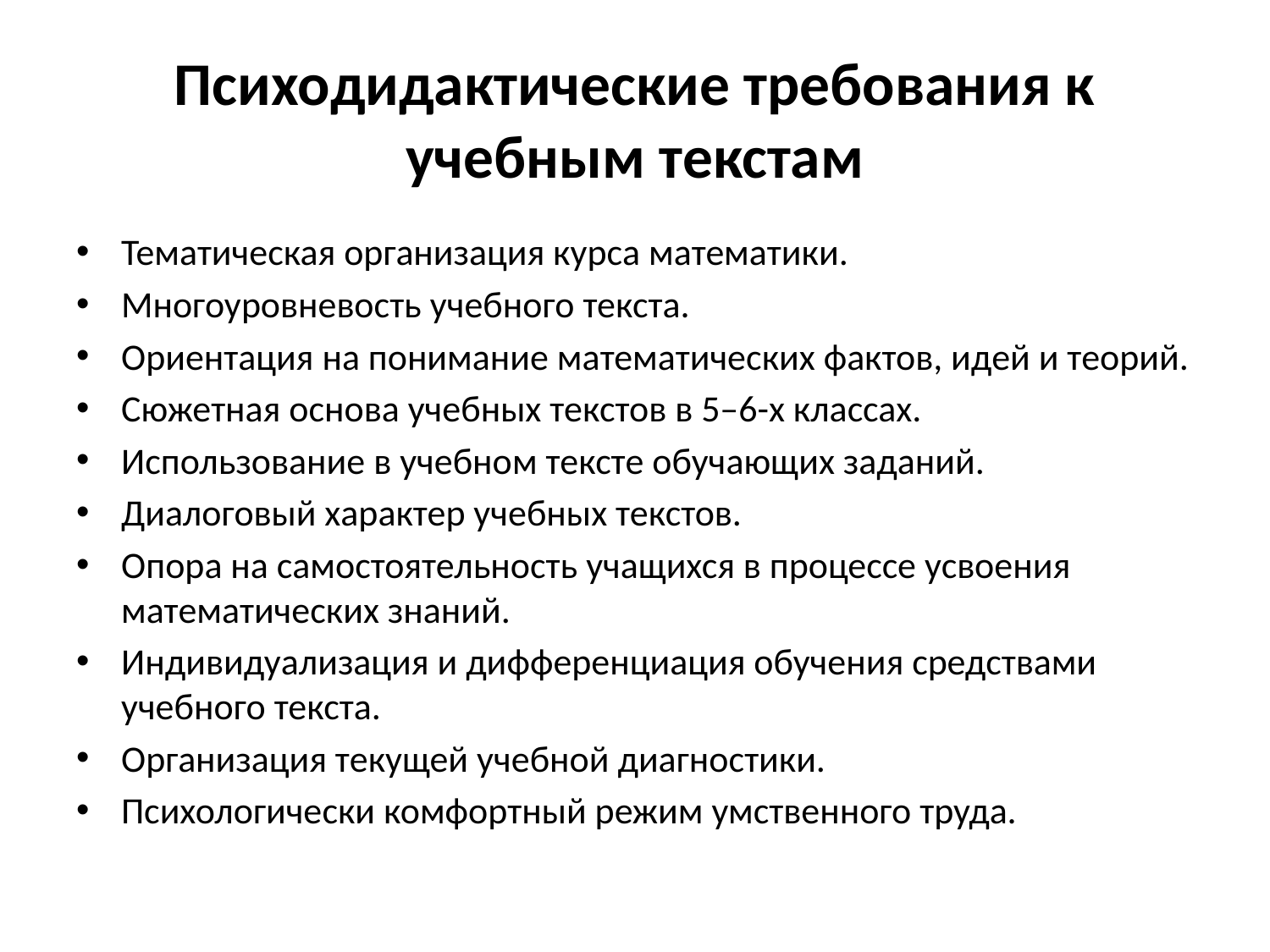

# Психодидактические требования к учебным текстам
Тематическая организация курса математики.
Многоуровневость учебного текста.
Ориентация на понимание математических фактов, идей и теорий.
Сюжетная основа учебных текстов в 5–6-х классах.
Использование в учебном тексте обучающих заданий.
Диалоговый характер учебных текстов.
Опора на самостоятельность учащихся в процессе усвоения математических знаний.
Индивидуализация и дифференциация обучения средствами учебного текста.
Организация текущей учебной диагностики.
Психологически комфортный режим умственного труда.